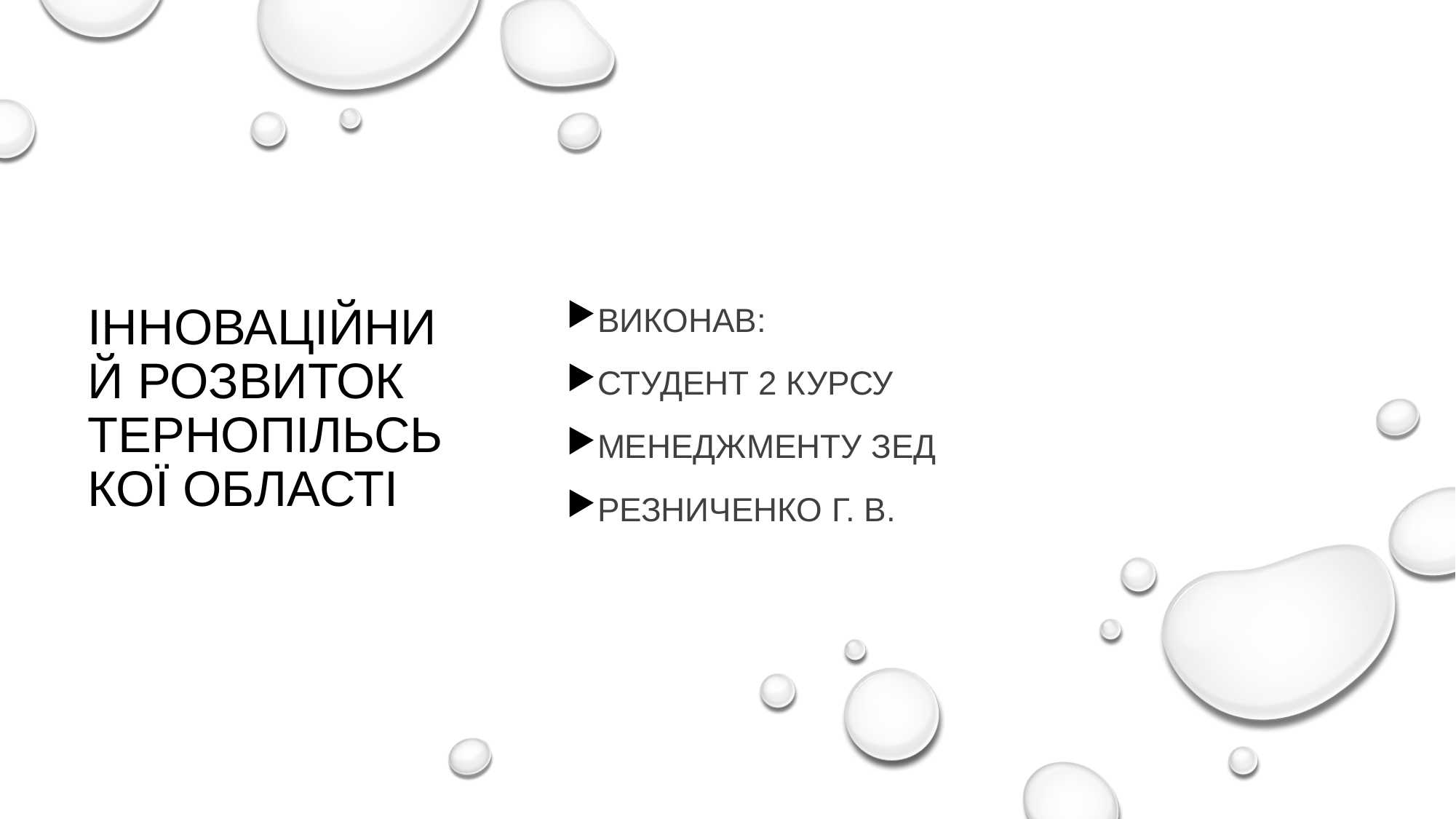

# Інноваційний розвиток Тернопільської області
Виконав:
Студент 2 курсу
Менеджменту ЗЕД
Резниченко Г. В.